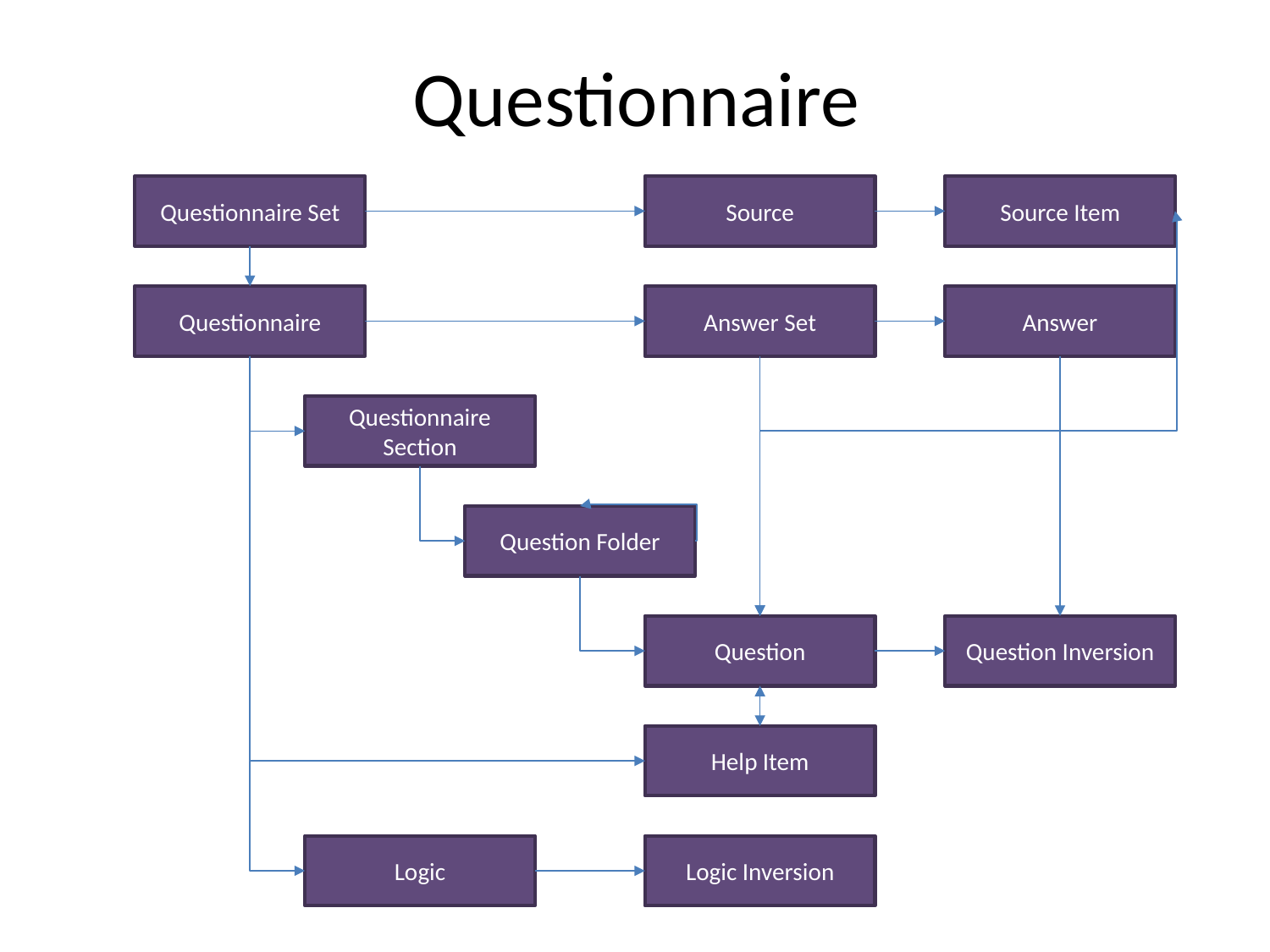

# Questionnaire
Questionnaire Set
Source
Source Item
Questionnaire
Answer Set
Answer
Questionnaire Section
Question Folder
Question
Question Inversion
Help Item
Logic
Logic Inversion